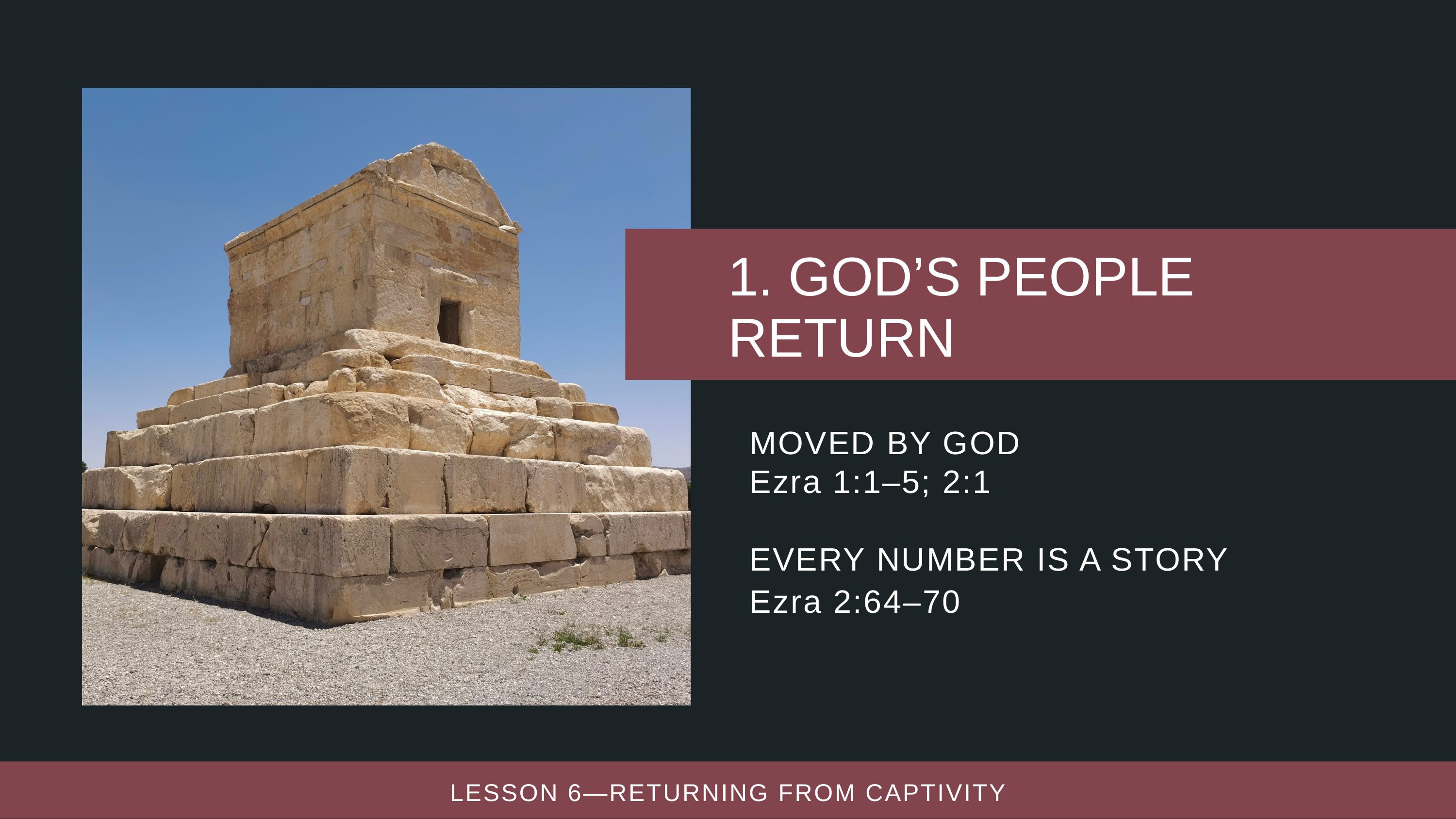

MOVED BY GOD
Ezra 1:1–5; 2:1
EVERY NUMBER IS A STORY
Ezra 2:64–70